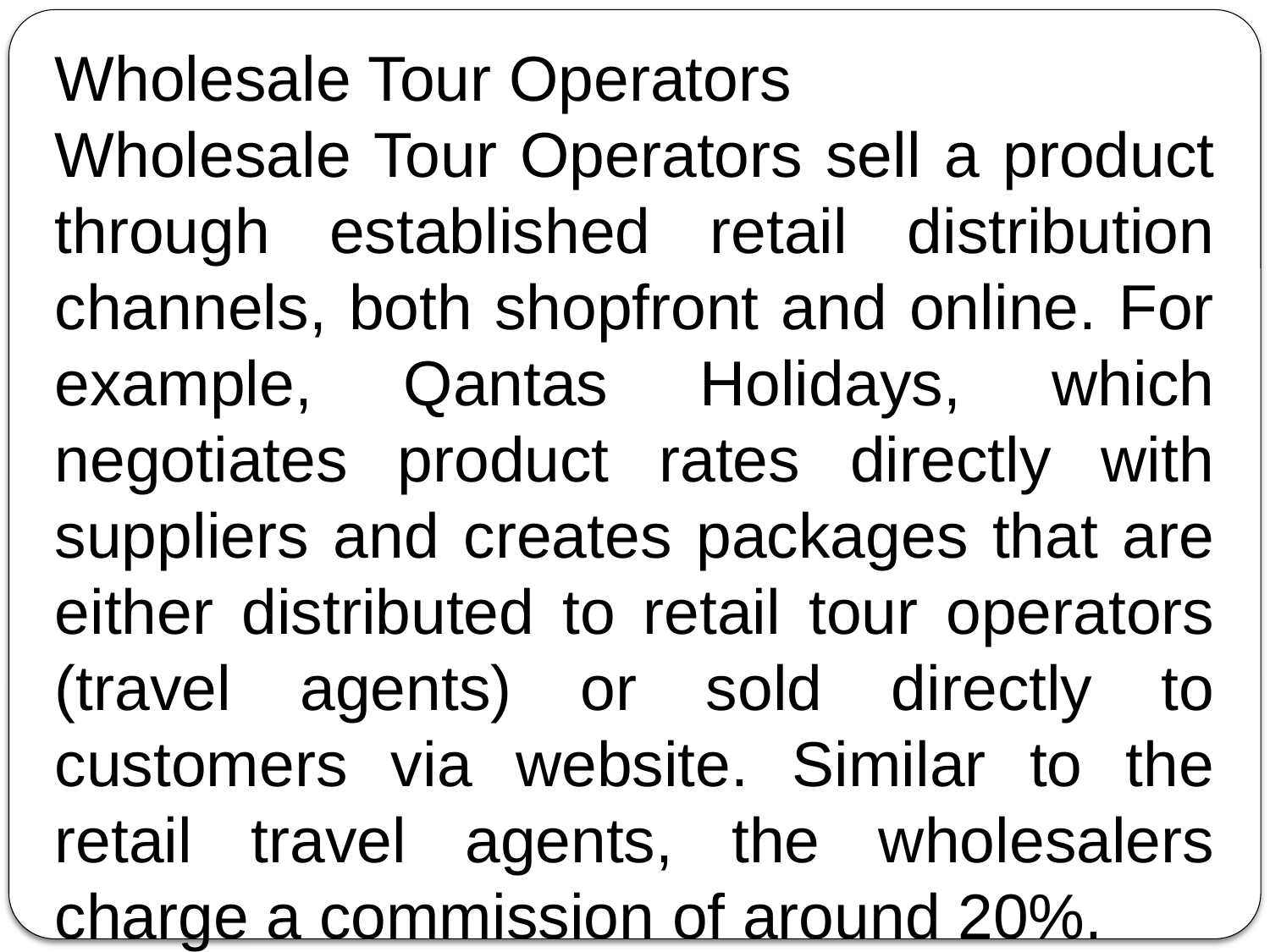

Wholesale Tour Operators
Wholesale Tour Operators sell a product through established retail distribution channels, both shopfront and online. For example, Qantas Holidays, which negotiates product rates directly with suppliers and creates packages that are either distributed to retail tour operators (travel agents) or sold directly to customers via website. Similar to the retail travel agents, the wholesalers charge a commission of around 20%.